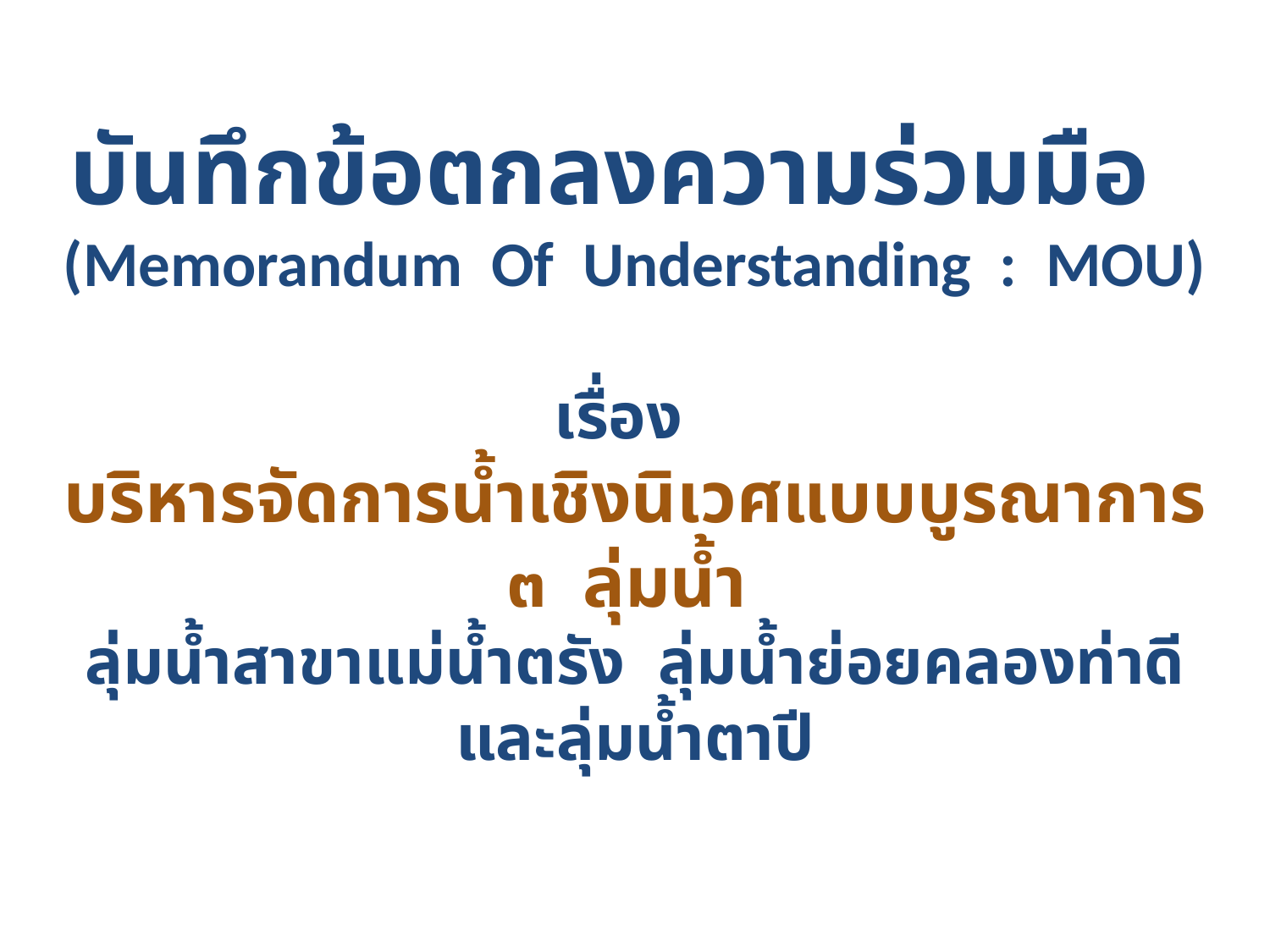

บันทึกข้อตกลงความร่วมมือ
(Memorandum  Of  Understanding  :  MOU)

เรื่อง
บริหารจัดการน้ำเชิงนิเวศแบบบูรณาการ  ๓  ลุ่มน้ำ
 ลุ่มน้ำสาขาแม่น้ำตรัง  ลุ่มน้ำย่อยคลองท่าดี  และลุ่มน้ำตาปี